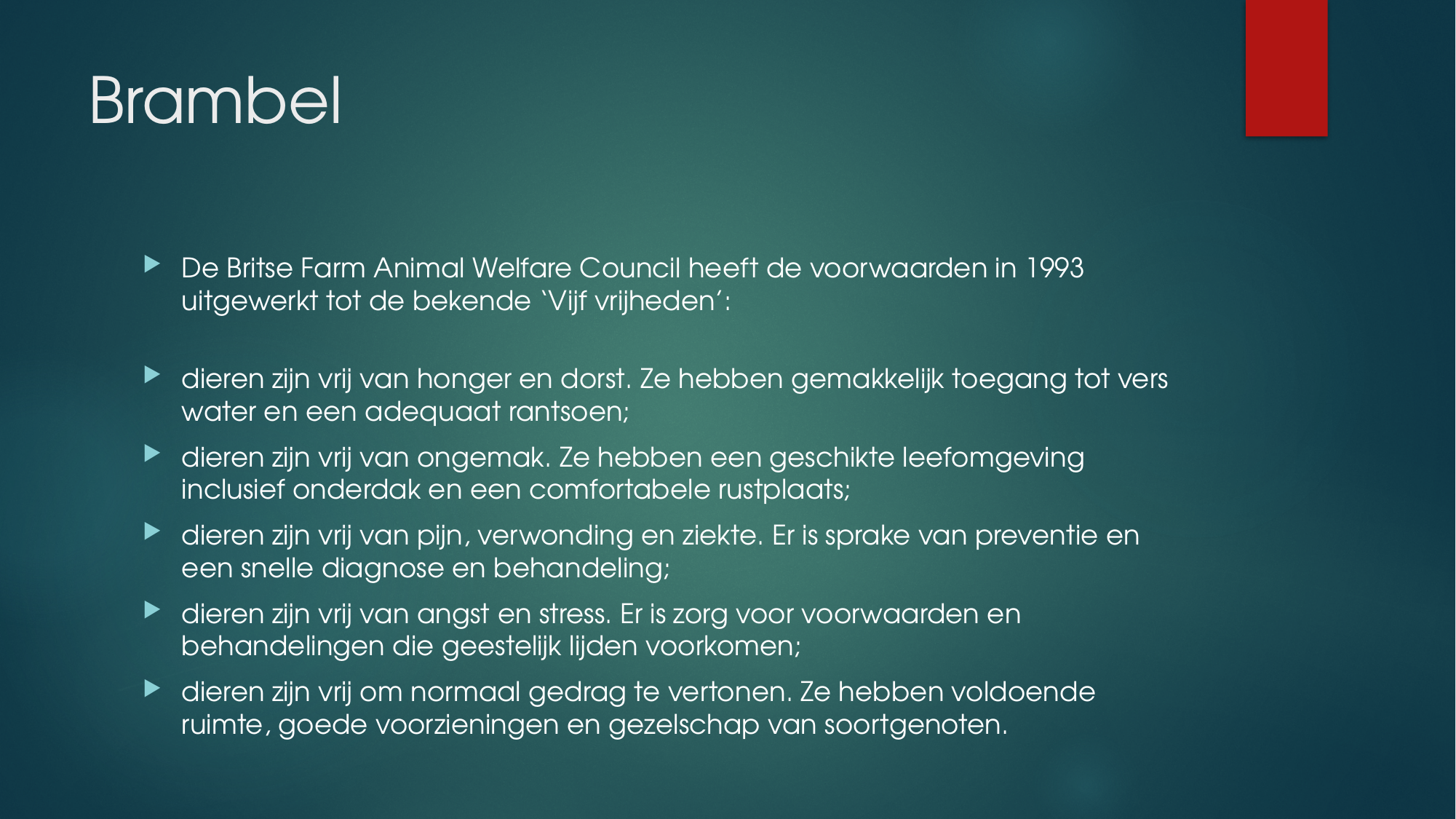

# Brambel
De Britse Farm Animal Welfare Council heeft de voorwaarden in 1993 uitgewerkt tot de bekende ‘Vijf vrijheden’:
dieren zijn vrij van honger en dorst. Ze hebben gemakkelijk toegang tot vers water en een adequaat rantsoen;
dieren zijn vrij van ongemak. Ze hebben een geschikte leefomgeving inclusief onderdak en een comfortabele rustplaats;
dieren zijn vrij van pijn, verwonding en ziekte. Er is sprake van preventie en een snelle diagnose en behandeling;
dieren zijn vrij van angst en stress. Er is zorg voor voorwaarden en behandelingen die geestelijk lijden voorkomen;
dieren zijn vrij om normaal gedrag te vertonen. Ze hebben voldoende ruimte, goede voorzieningen en gezelschap van soortgenoten.